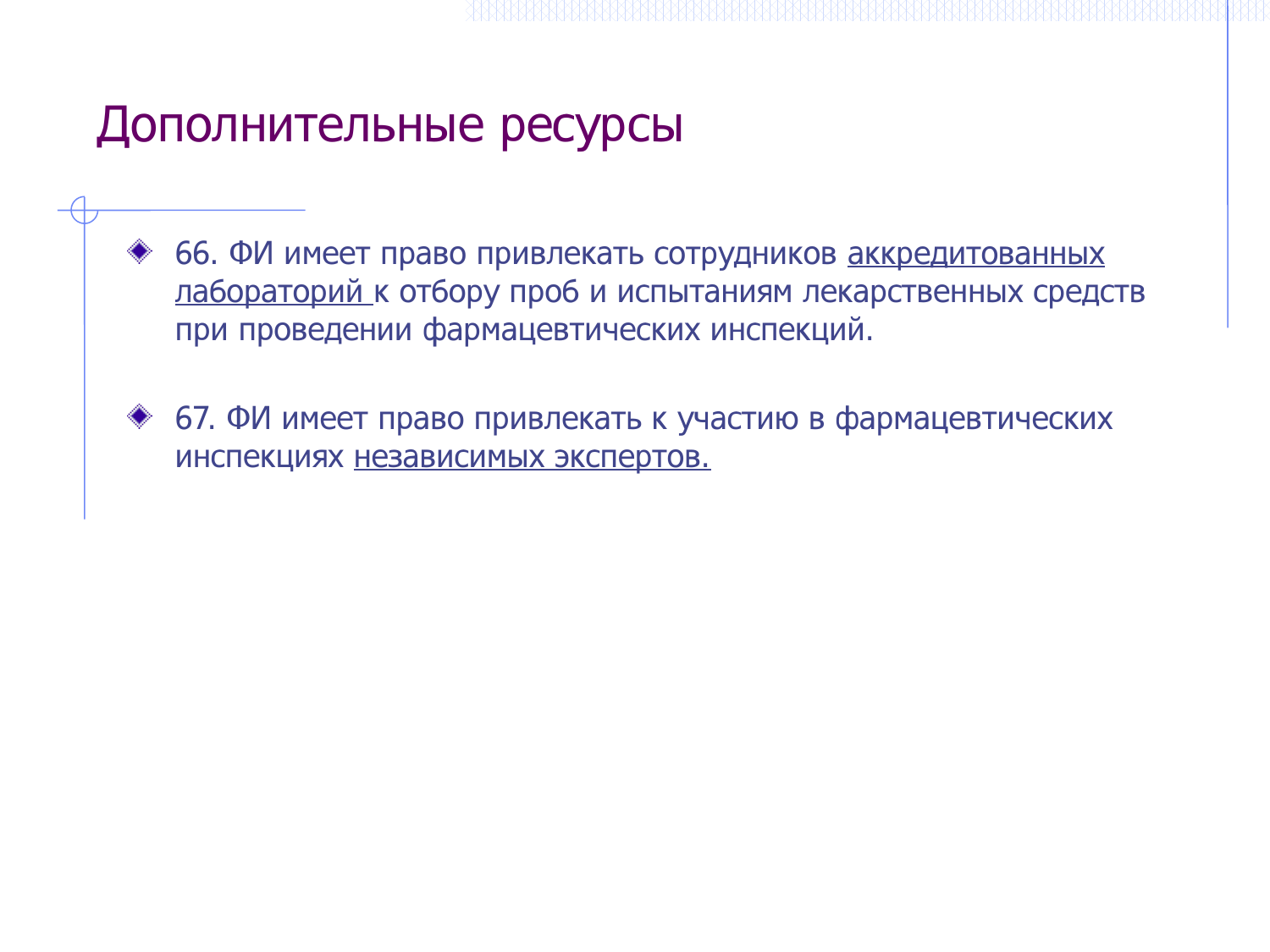

Дополнительные ресурсы
66. ФИ имеет право привлекать сотрудников аккредитованных лабораторий к отбору проб и испытаниям лекарственных средств при проведении фармацевтических инспекций.

67. ФИ имеет право привлекать к участию в фармацевтических инспекциях независимых экспертов.